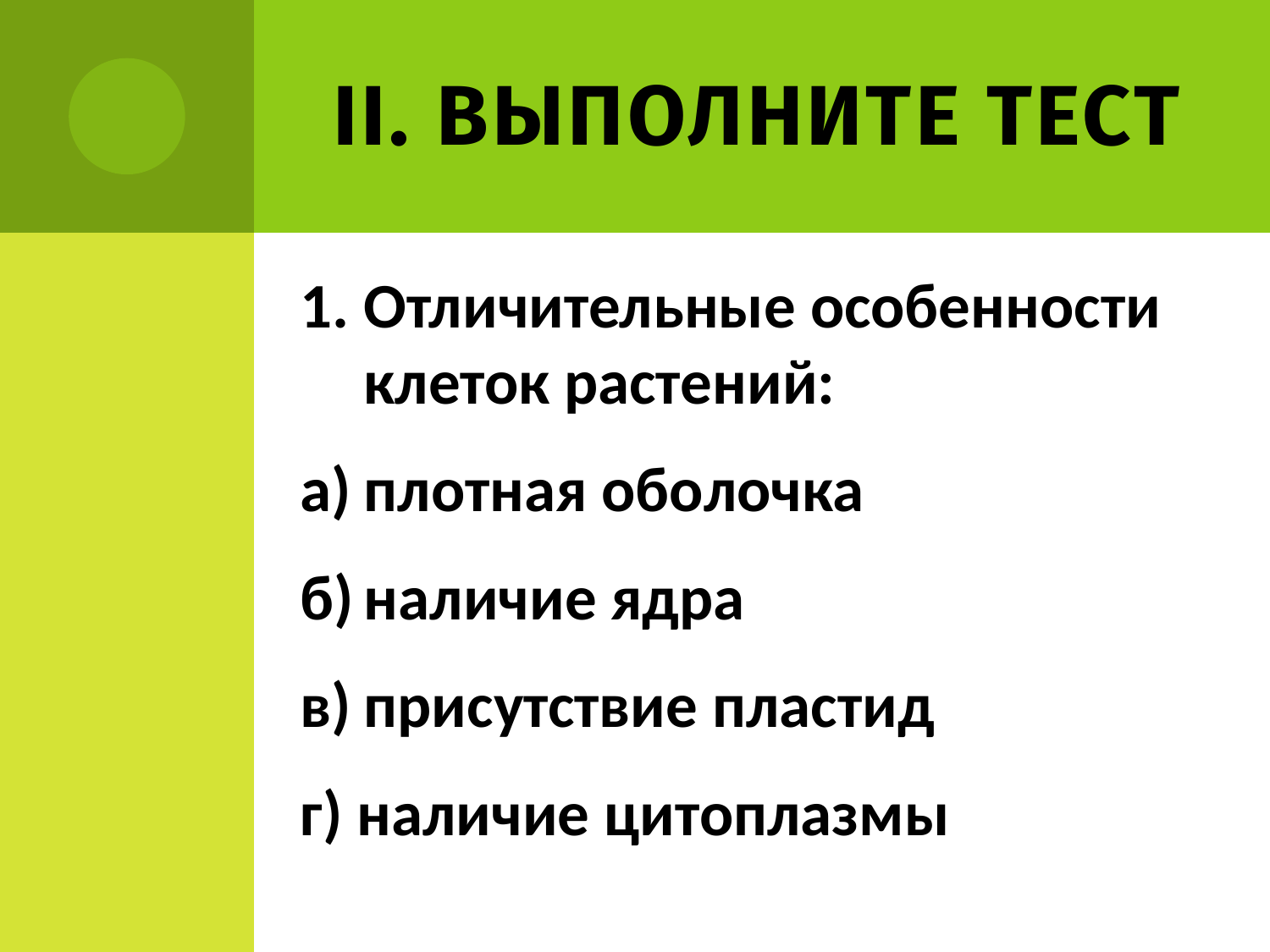

# II. Выполните тест
1.	Отличительные особенности клеток растений:
а)	плотная оболочка
б)	наличие ядра
в)	присутствие пластид
г) наличие цитоплазмы